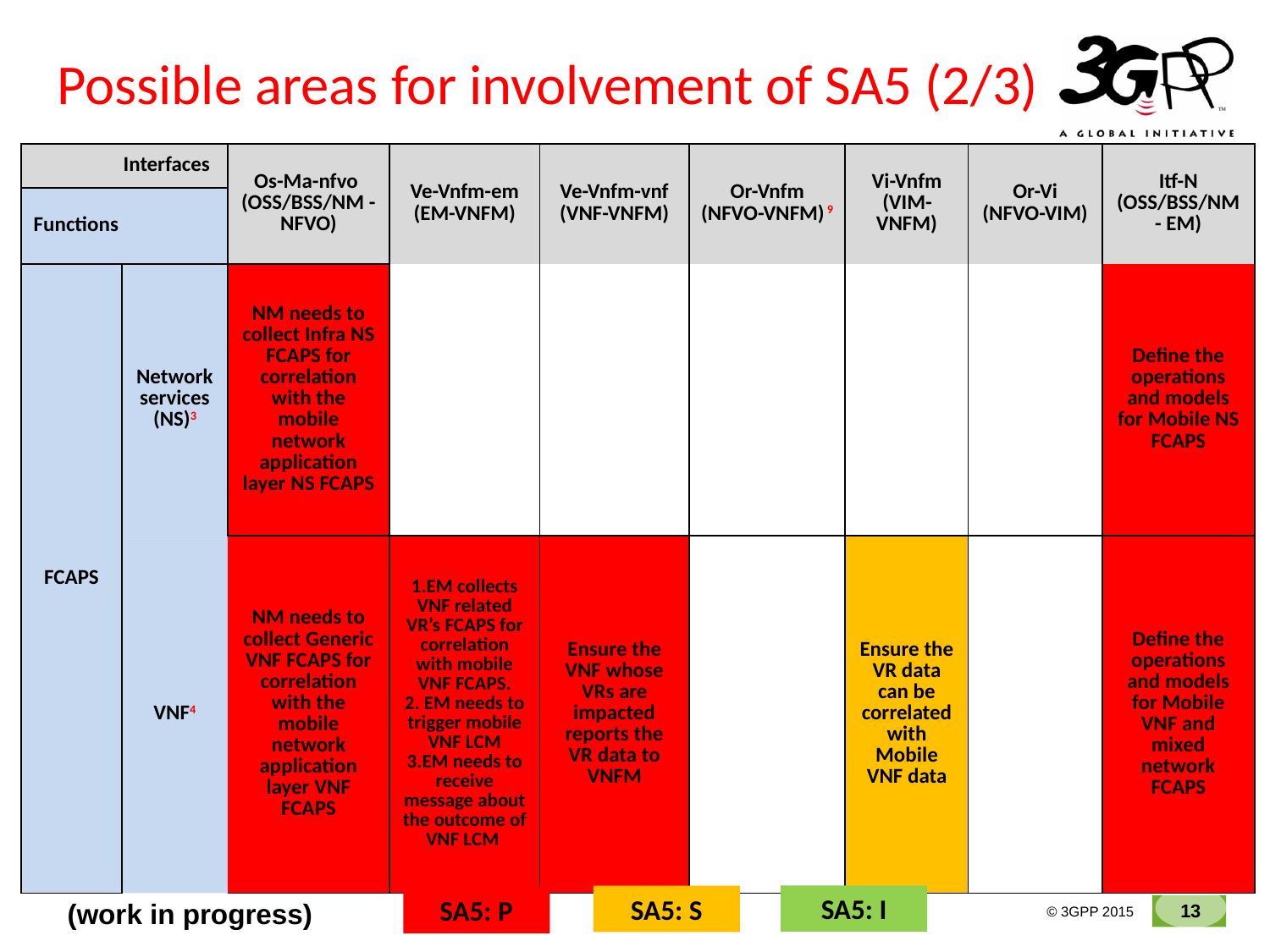

# Possible areas for involvement of SA5 (2/3)
| Interfaces |  | Os-Ma-nfvo (OSS/BSS/NM - NFVO) | Ve-Vnfm-em (EM-VNFM) | Ve-Vnfm-vnf (VNF-VNFM) | Or-Vnfm (NFVO-VNFM) 9 | Vi-Vnfm (VIM-VNFM) | Or-Vi (NFVO-VIM) | Itf-N (OSS/BSS/NM - EM) |
| --- | --- | --- | --- | --- | --- | --- | --- | --- |
| Functions |  |  |  |  |  |  |  |  |
| FCAPS | Network services (NS)3 | NM needs to collect Infra NS FCAPS for correlation with the mobile network application layer NS FCAPS |  |  |  |  |  | Define the operations and models for Mobile NS FCAPS |
|  | VNF4 | NM needs to collect Generic VNF FCAPS for correlation with the mobile network application layer VNF FCAPS | 1.EM collects VNF related VR’s FCAPS for correlation with mobile VNF FCAPS. 2. EM needs to trigger mobile VNF LCM 3.EM needs to receive message about the outcome of VNF LCM | Ensure the VNF whose VRs are impacted reports the VR data to VNFM |  | Ensure the VR data can be correlated with Mobile VNF data |  | Define the operations and models for Mobile VNF and mixed network FCAPS |
SA5: I
SA5: S
SA5: P
(work in progress)